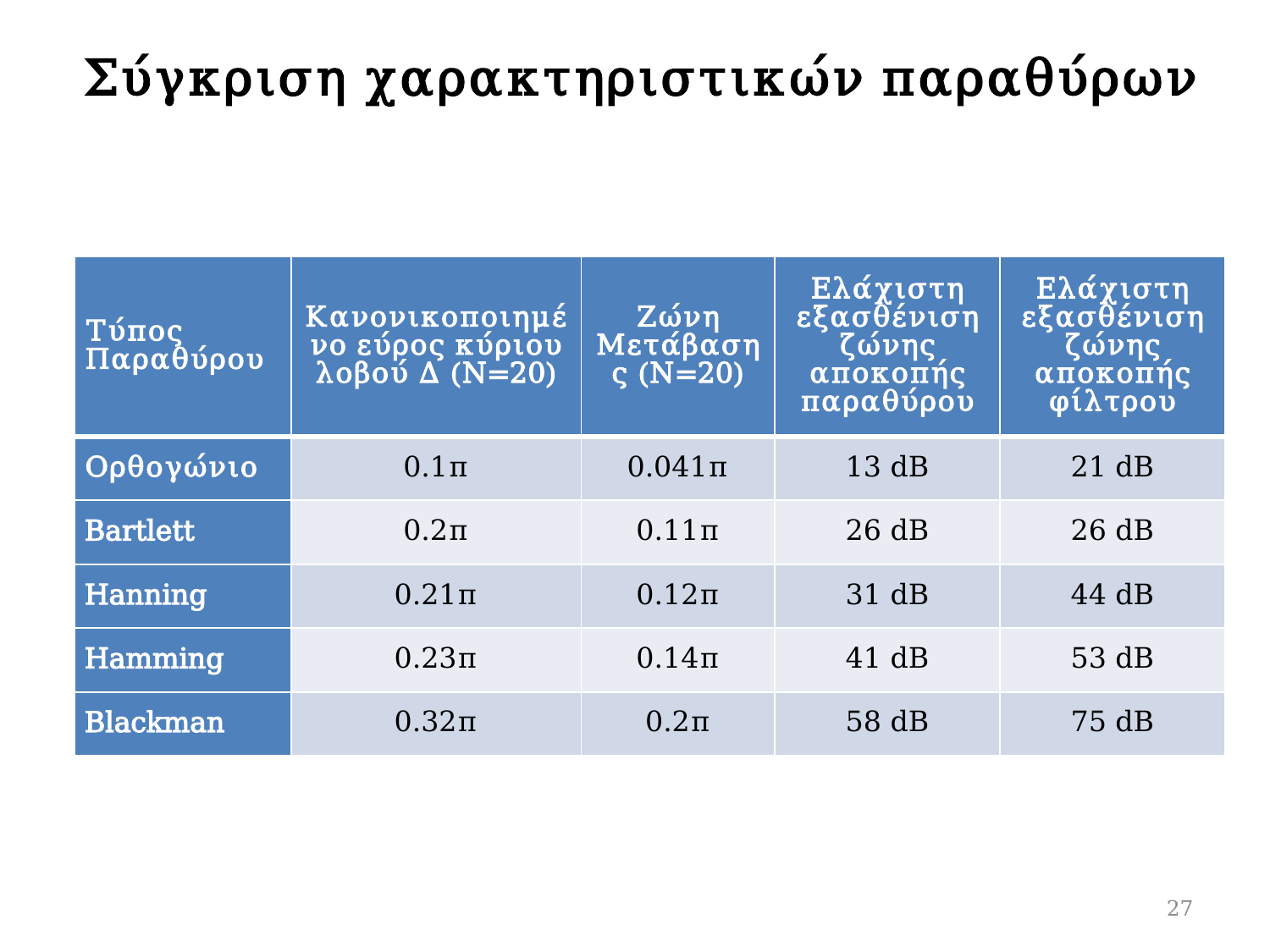

# Σύγκριση χαρακτηριστικών παραθύρων
| Τύπος Παραθύρου | Κανονικοποιημένο εύρος κύριου λοβού Δ (Ν=20) | Ζώνη Μετάβασης (Ν=20) | Ελάχιστη εξασθένιση ζώνης αποκοπής παραθύρου | Ελάχιστη εξασθένιση ζώνης αποκοπής φίλτρου |
| --- | --- | --- | --- | --- |
| Ορθογώνιο | 0.1π | 0.041π | 13 dB | 21 dB |
| Bartlett | 0.2π | 0.11π | 26 dB | 26 dB |
| Hanning | 0.21π | 0.12π | 31 dB | 44 dB |
| Hamming | 0.23π | 0.14π | 41 dB | 53 dB |
| Blackman | 0.32π | 0.2π | 58 dB | 75 dB |
27